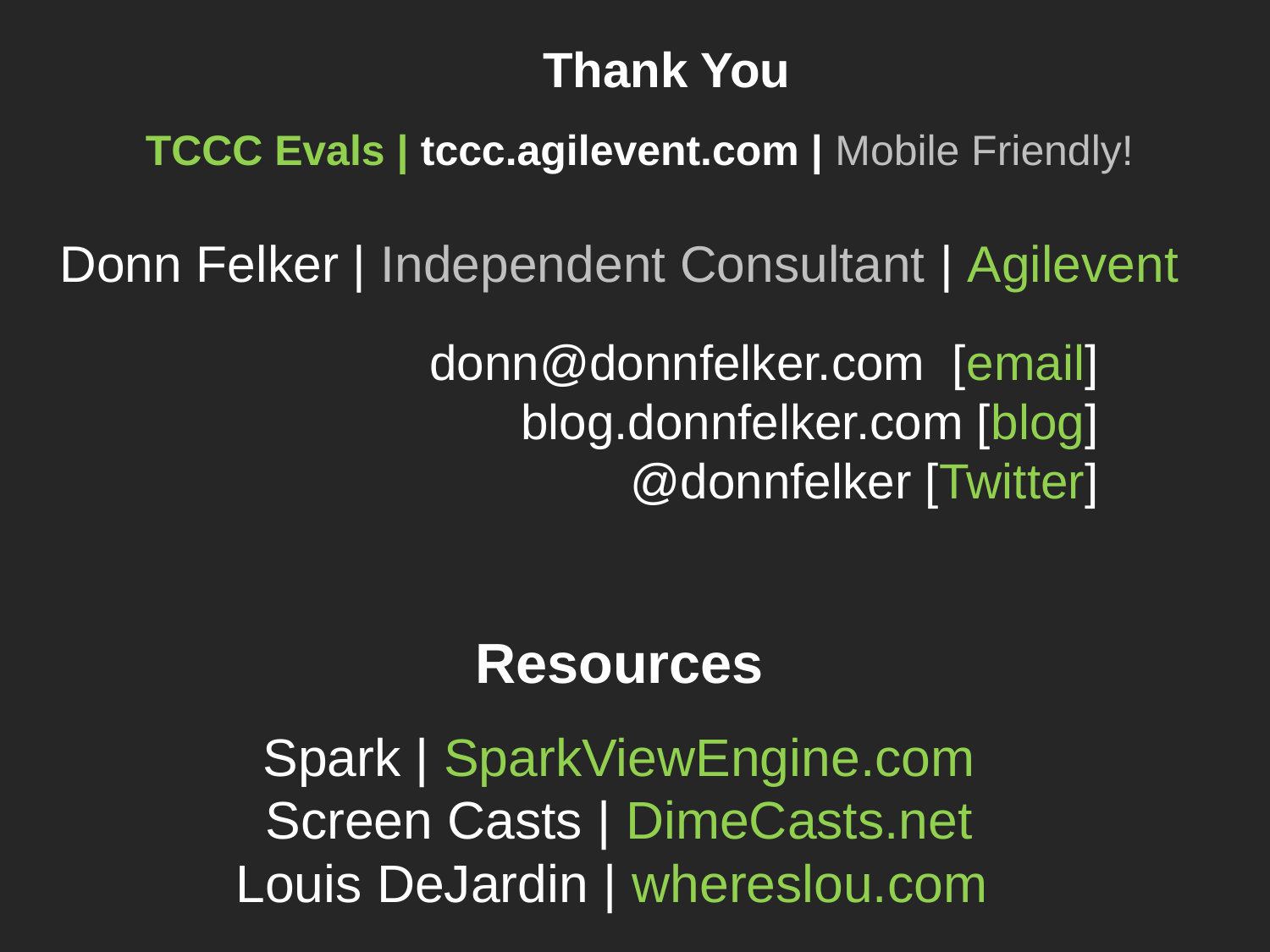

Thank You
TCCC Evals | tccc.agilevent.com | Mobile Friendly!
Donn Felker | Independent Consultant | Agilevent
    donn@donnfelker.com  [email]
 blog.donnfelker.com [blog]
                  @donnfelker [Twitter]

Resources
Spark | SparkViewEngine.com
Screen Casts | DimeCasts.net
Louis DeJardin | whereslou.com